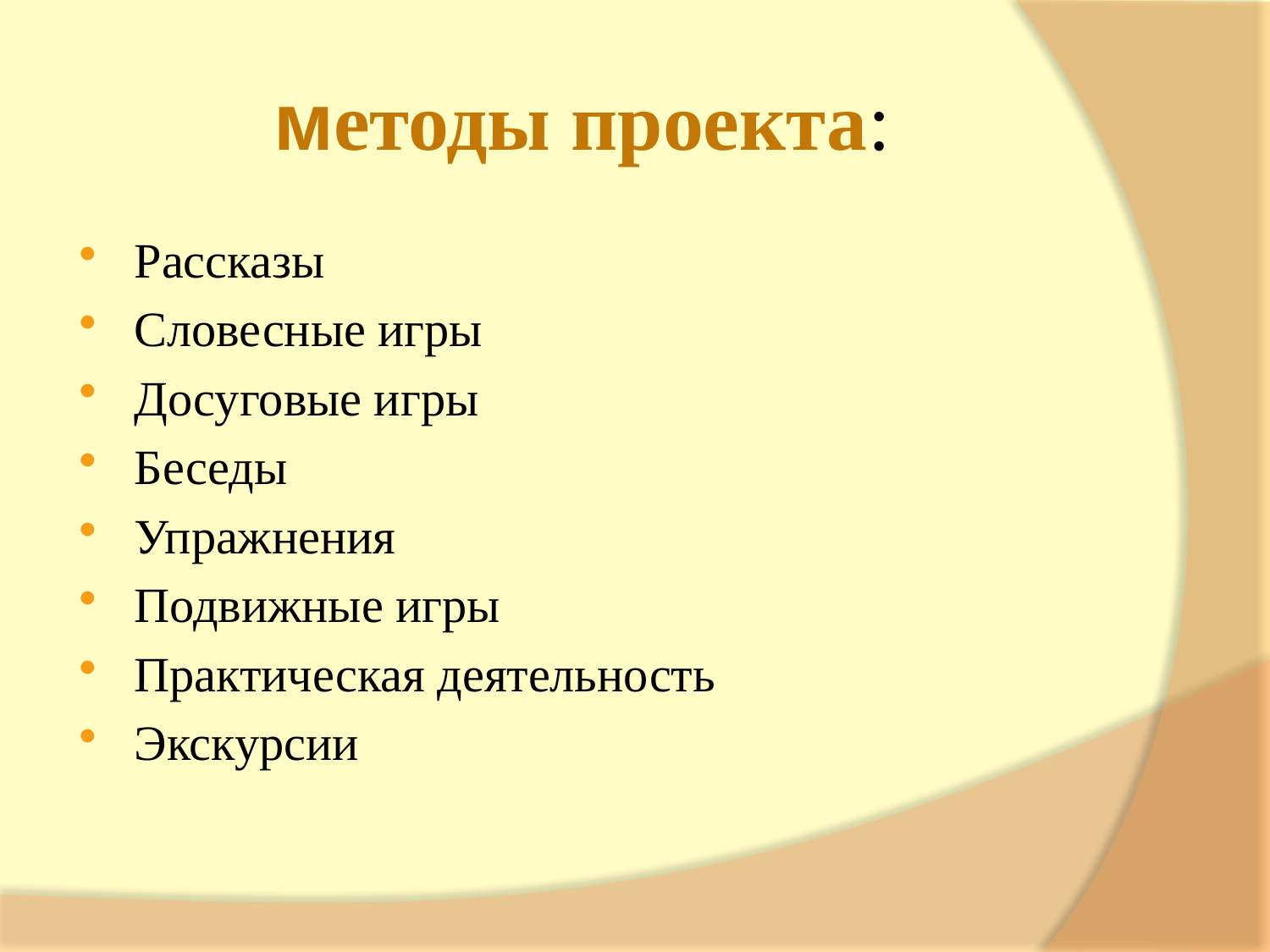

# методы проекта:
Рассказы
Словесные игры
Досуговые игры
Беседы
Упражнения
Подвижные игры
Практическая деятельность
Экскурсии